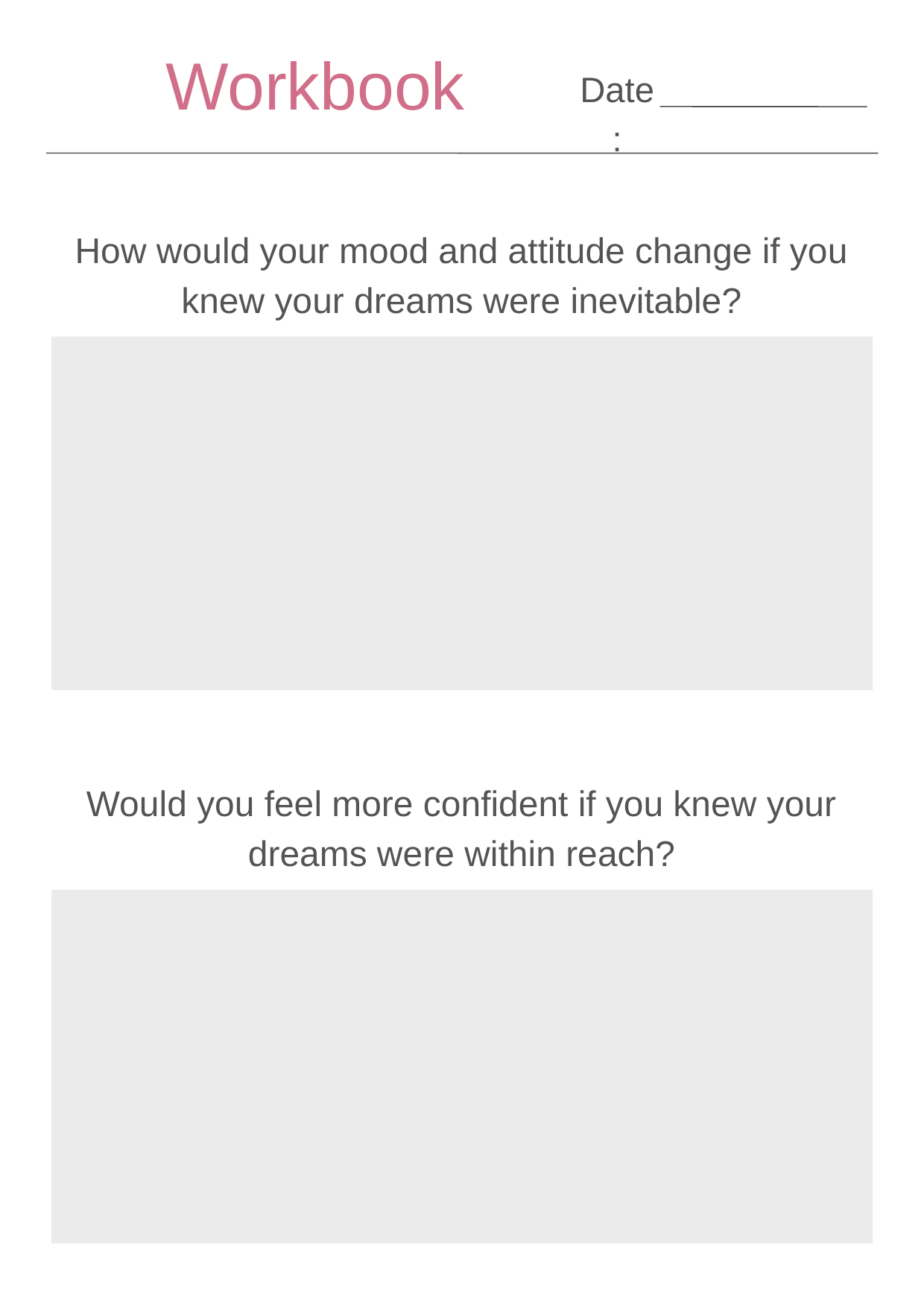

Workbook
Date:

How would your mood and attitude change if you knew your dreams were inevitable?

Would you feel more confident if you knew your dreams were within reach?